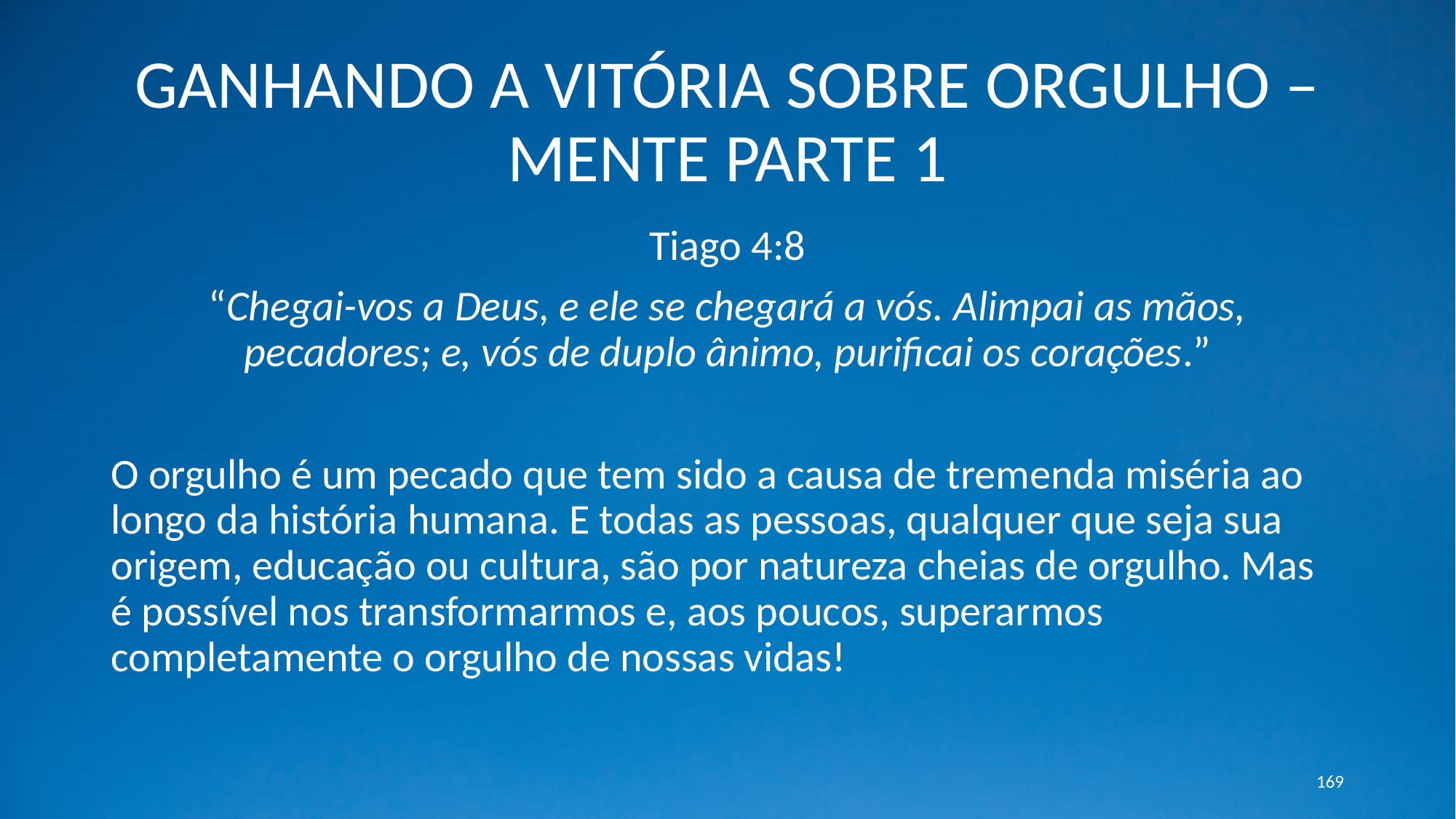

# GANHANDO A VITÓRIA SOBRE ORGULHO – MENTE PARTE 1
Tiago 4:8
“Chegai-vos a Deus, e ele se chegará a vós. Alimpai as mãos, pecadores; e, vós de duplo ânimo, purificai os corações.”

O orgulho é um pecado que tem sido a causa de tremenda miséria ao longo da história humana. E todas as pessoas, qualquer que seja sua origem, educação ou cultura, são por natureza cheias de orgulho. Mas é possível nos transformarmos e, aos poucos, superarmos completamente o orgulho de nossas vidas!

169